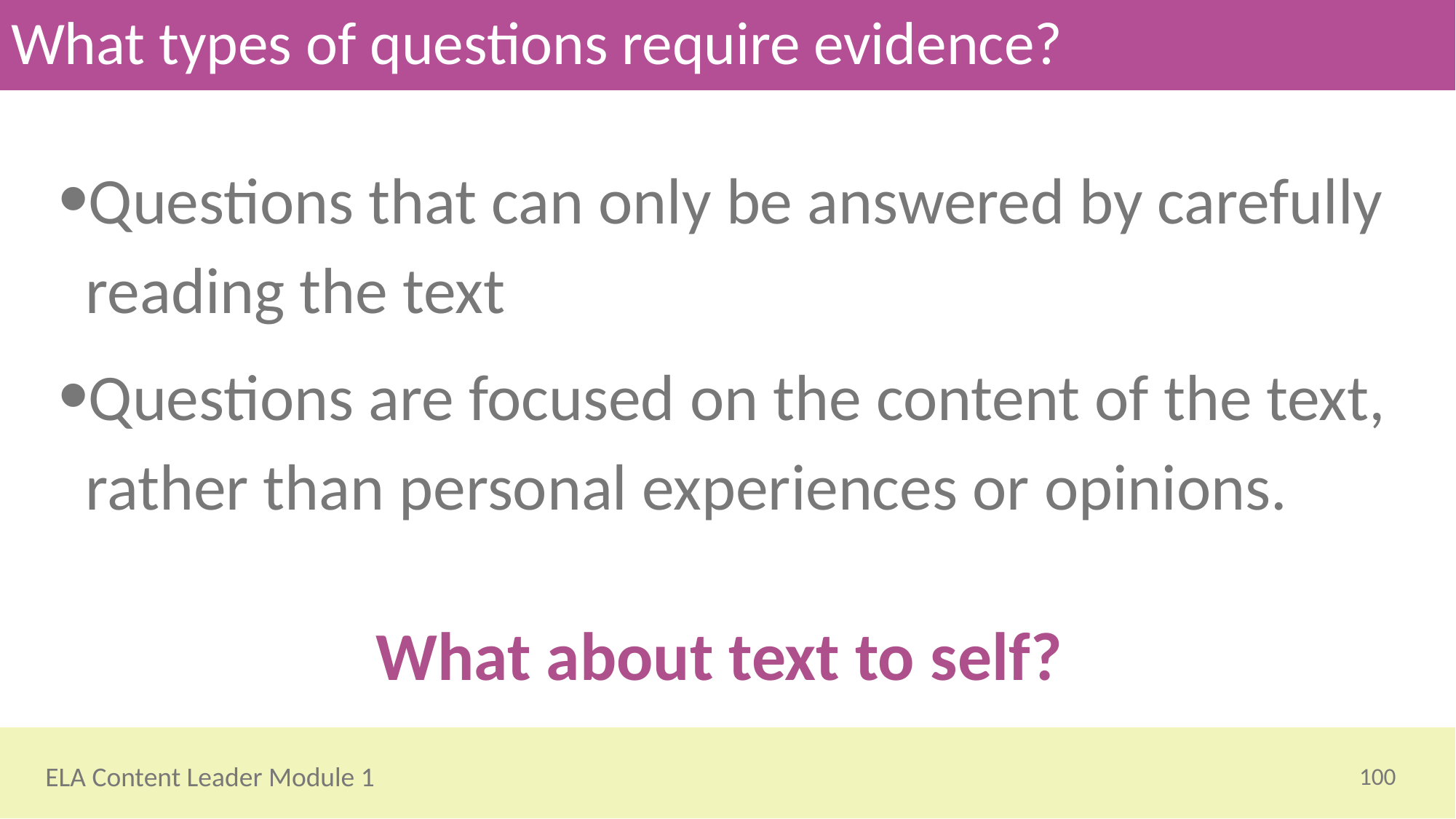

# What types of questions require evidence?
Questions that can only be answered by carefully reading the text
Questions are focused on the content of the text, rather than personal experiences or opinions.

What about text to self?

100